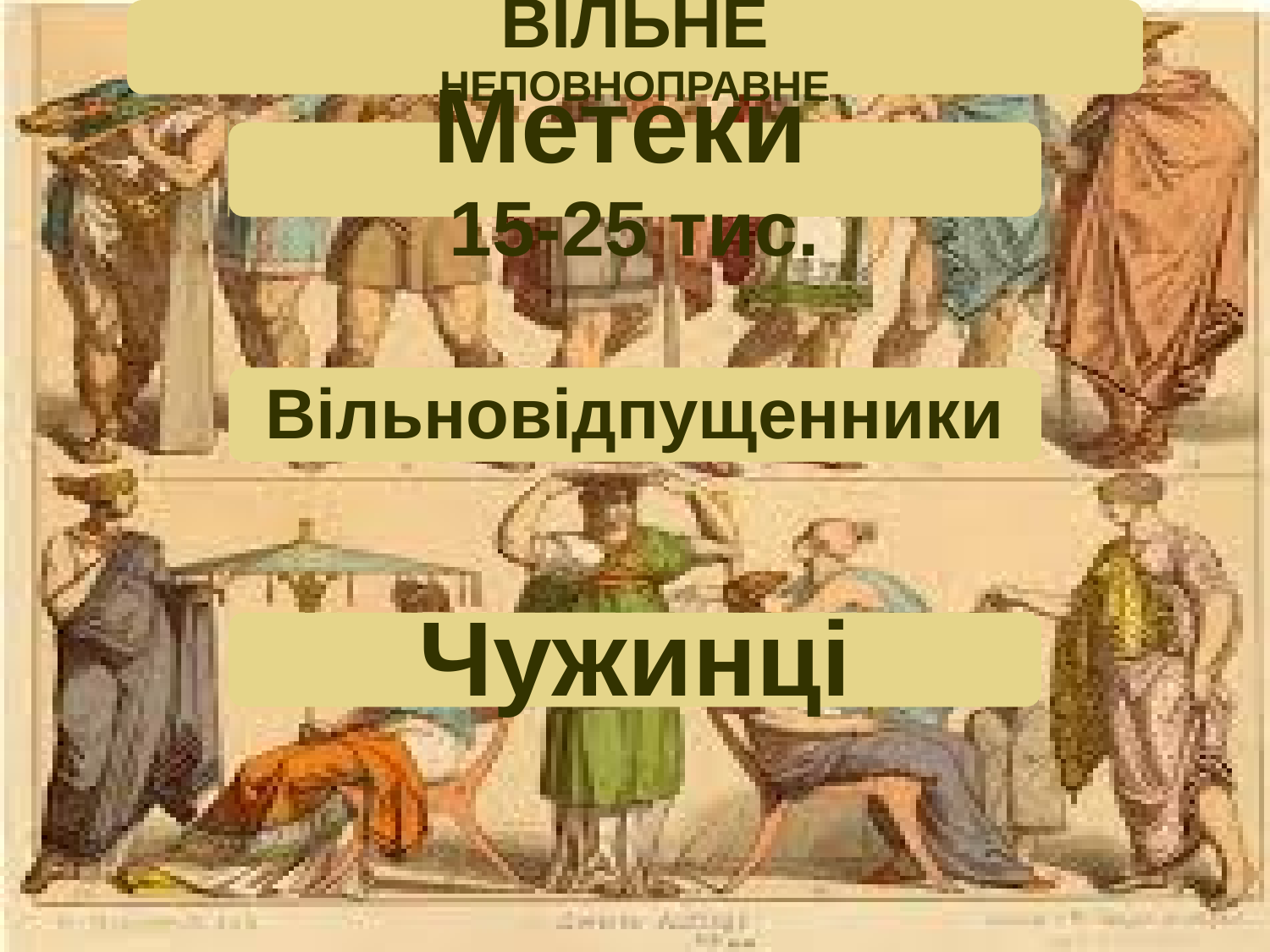

ВІЛЬНЕ
НЕПОВНОПРАВНЕ
Чужинці
Вільновідпущенники
Метеки
15-25 тис.